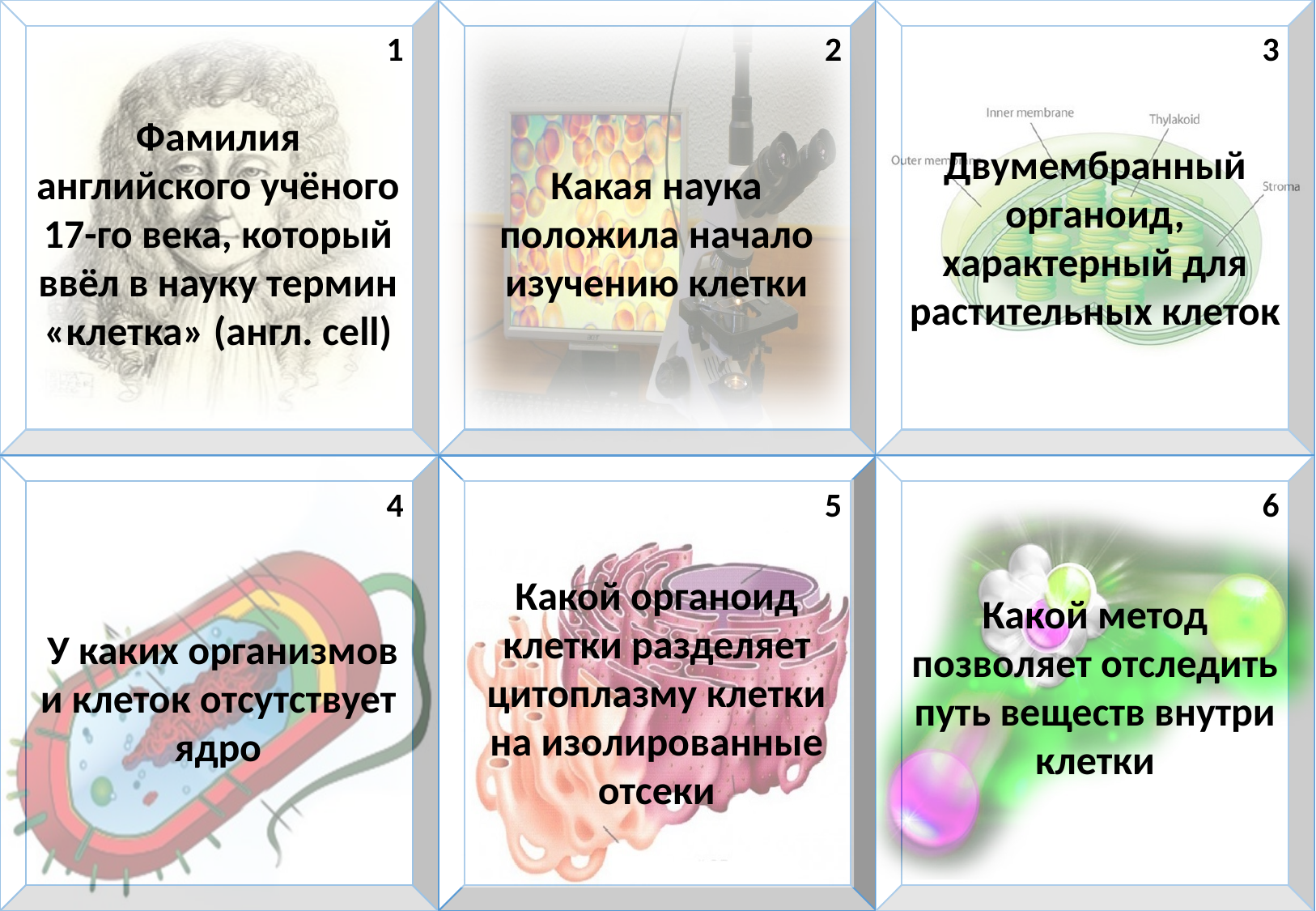

|  |  |  |
| --- | --- | --- |
|  |  |  |

1
2
3

Фамилия английского учёного 17-го века, который ввёл в науку термин «клетка» (англ. cell)

Какая наука положила начало изучению клетки
Двумембранный органоид, характерный для растительных клеток

4
5
6

Какой органоид клетки разделяет цитоплазму клетки на изолированные отсеки
Какой метод позволяет отследить путь веществ внутри клетки
 У каких организмов и клеток отсутствует ядро